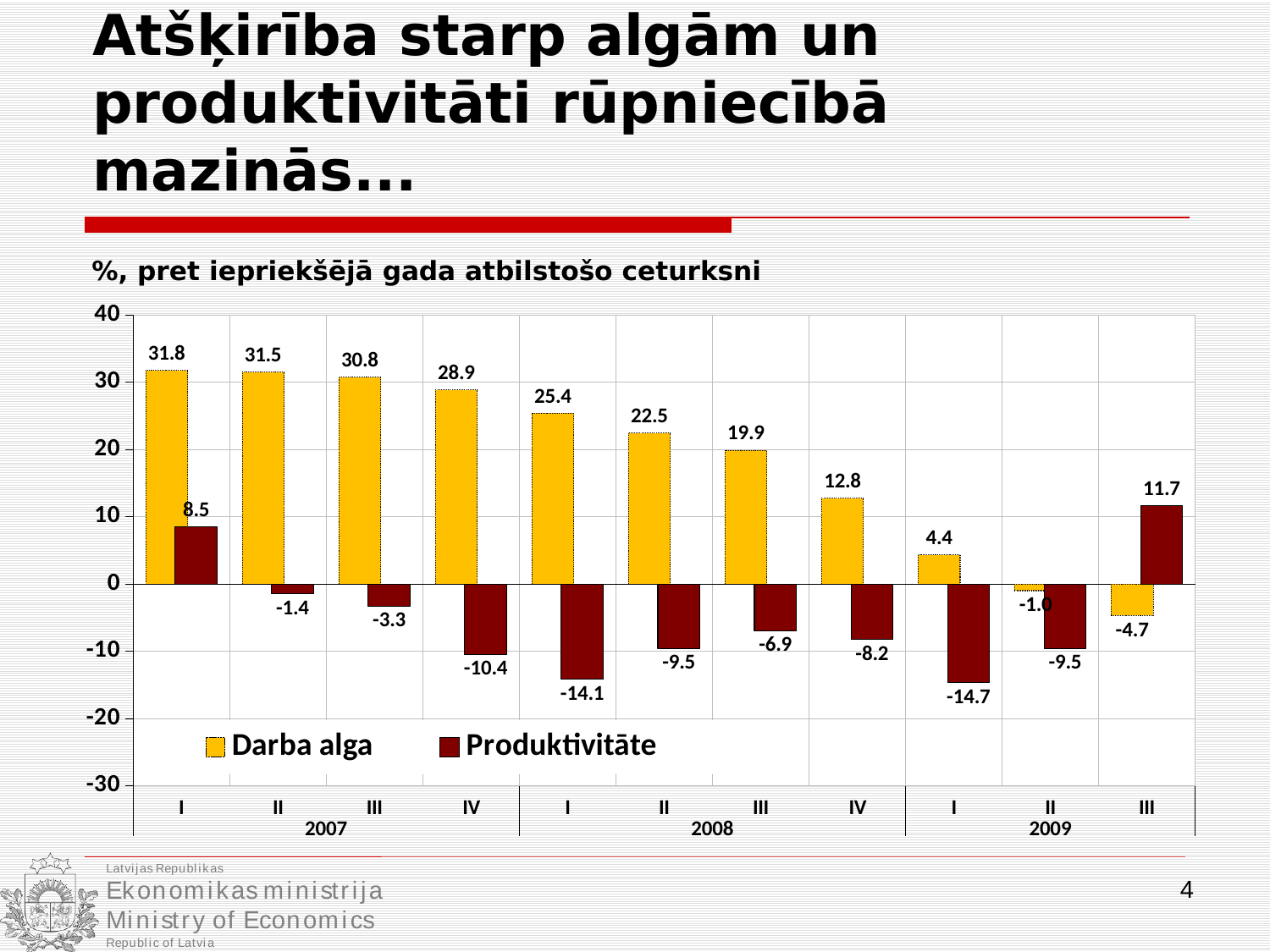

# Atšķirība starp algām un produktivitāti rūpniecībā mazinās...
%, pret iepriekšējā gada atbilstošo ceturksni

### Chart

| Category | Darba alga | Produktivitāte |
|---|---|---|
| I | 31.77966101694915 | 8.509336172451246 |
| II | 31.517509727626454 | -1.3909028843375921 |
| III | 30.769230769230774 | -3.25920513273462 |
| IV | 28.865979381443303 | -10.427869700953732 |
| I | 25.401929260450146 | -14.118088760072716 |
| II | 22.485207100591715 | -9.53376461833885 |
| III | 19.887955182072837 | -6.888278865708188 |
| IV | 12.799999999999986 | -8.169913193749366 |
| I | 4.358974358974365 | -14.671965548742719 |
| II | -0.9661835748792382 | -9.54033488826667 |
| III | -4.6728971962616885 | 11.709725244603547 |
4